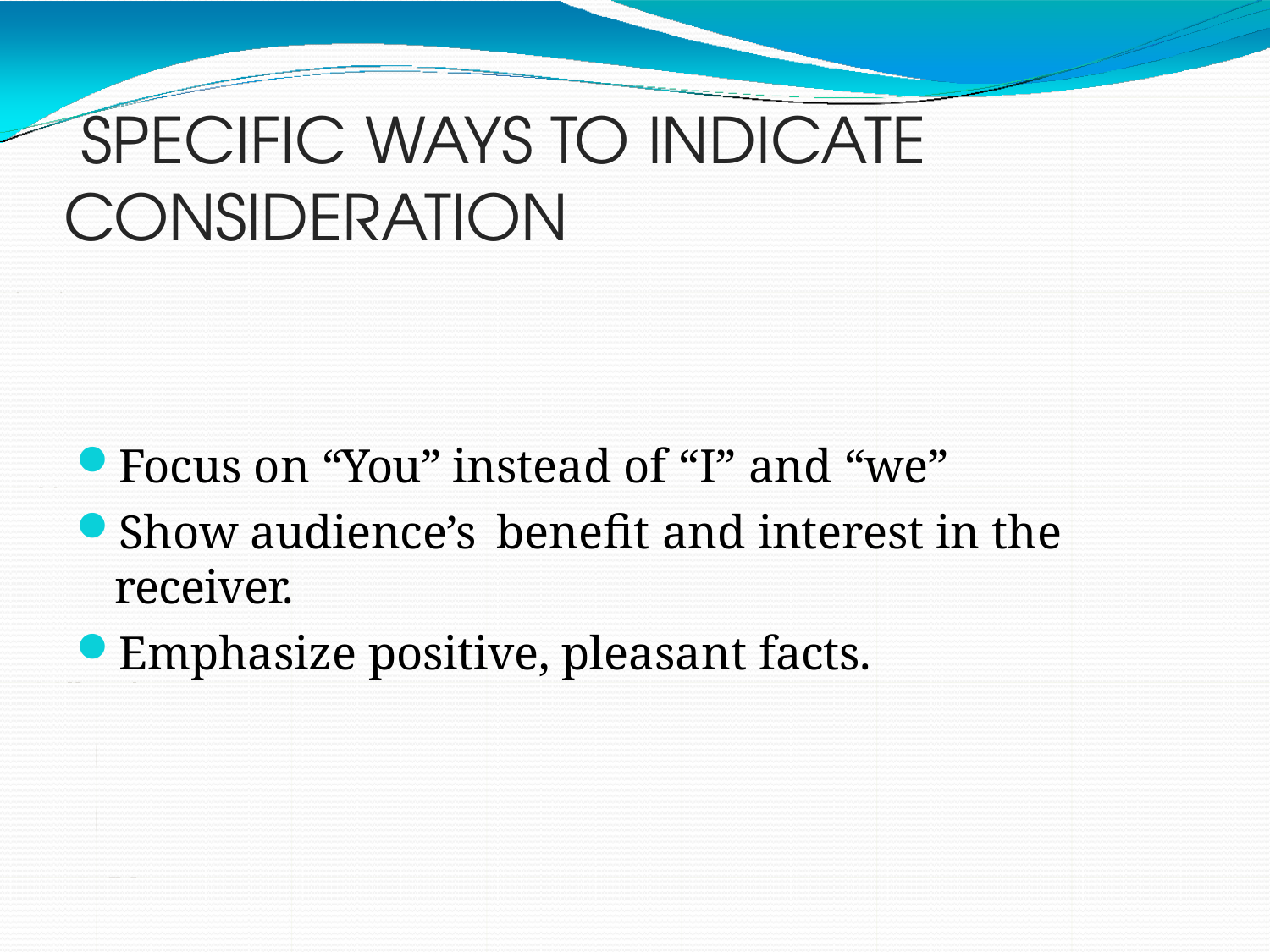

# SPECIFIC WAYS TO INDICATE  CONSIDERATION
Focus on “You” instead of “I” and “we”
Show audience’s	benefit and interest in the receiver.
Emphasize positive, pleasant facts.